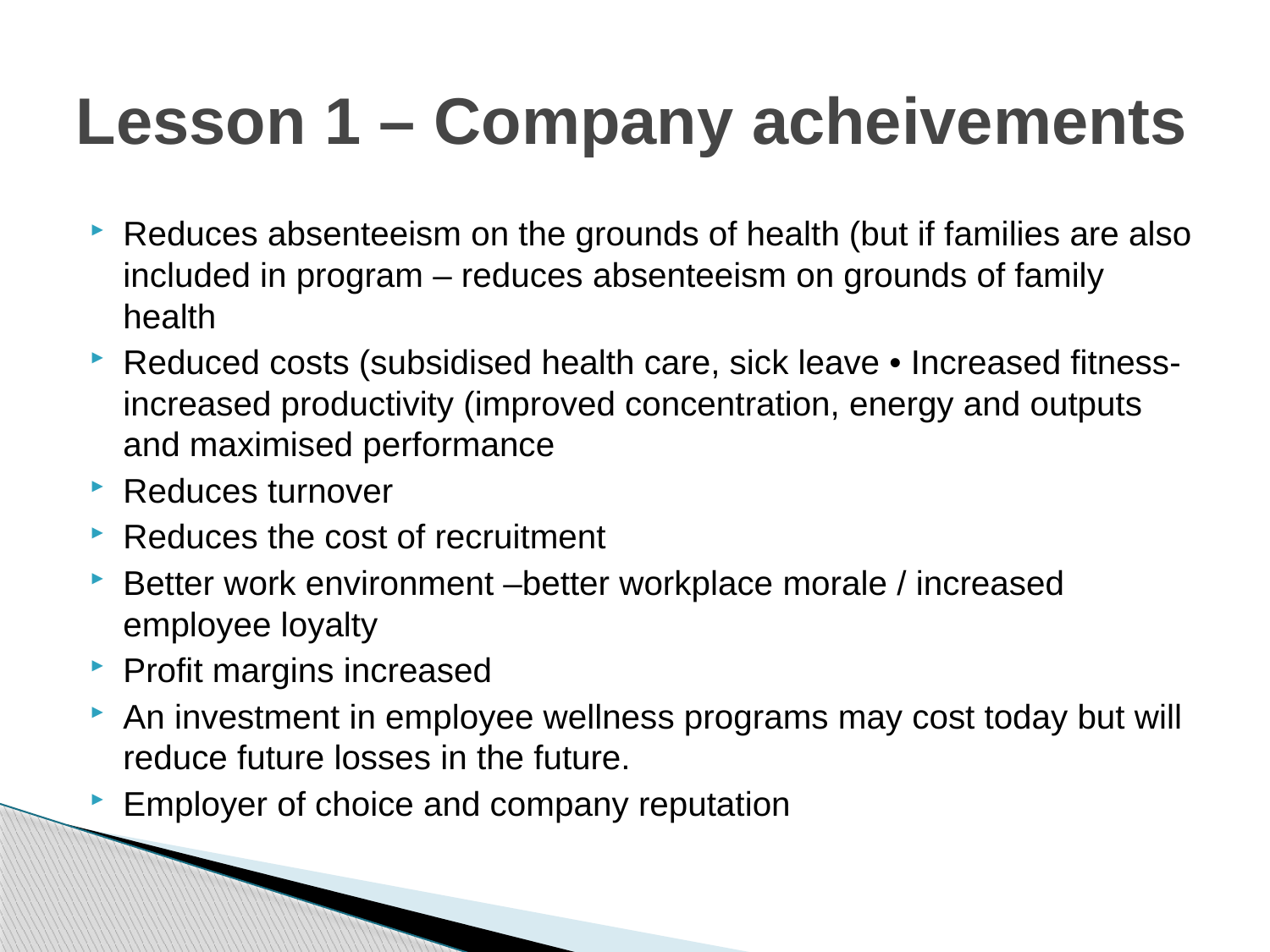

# Lesson 1 – Company acheivements
Reduces absenteeism on the grounds of health (but if families are also included in program – reduces absenteeism on grounds of family health
Reduced costs (subsidised health care, sick leave • Increased fitness- increased productivity (improved concentration, energy and outputs and maximised performance
Reduces turnover
Reduces the cost of recruitment
Better work environment –better workplace morale / increased employee loyalty
Profit margins increased
An investment in employee wellness programs may cost today but will reduce future losses in the future.
Employer of choice and company reputation